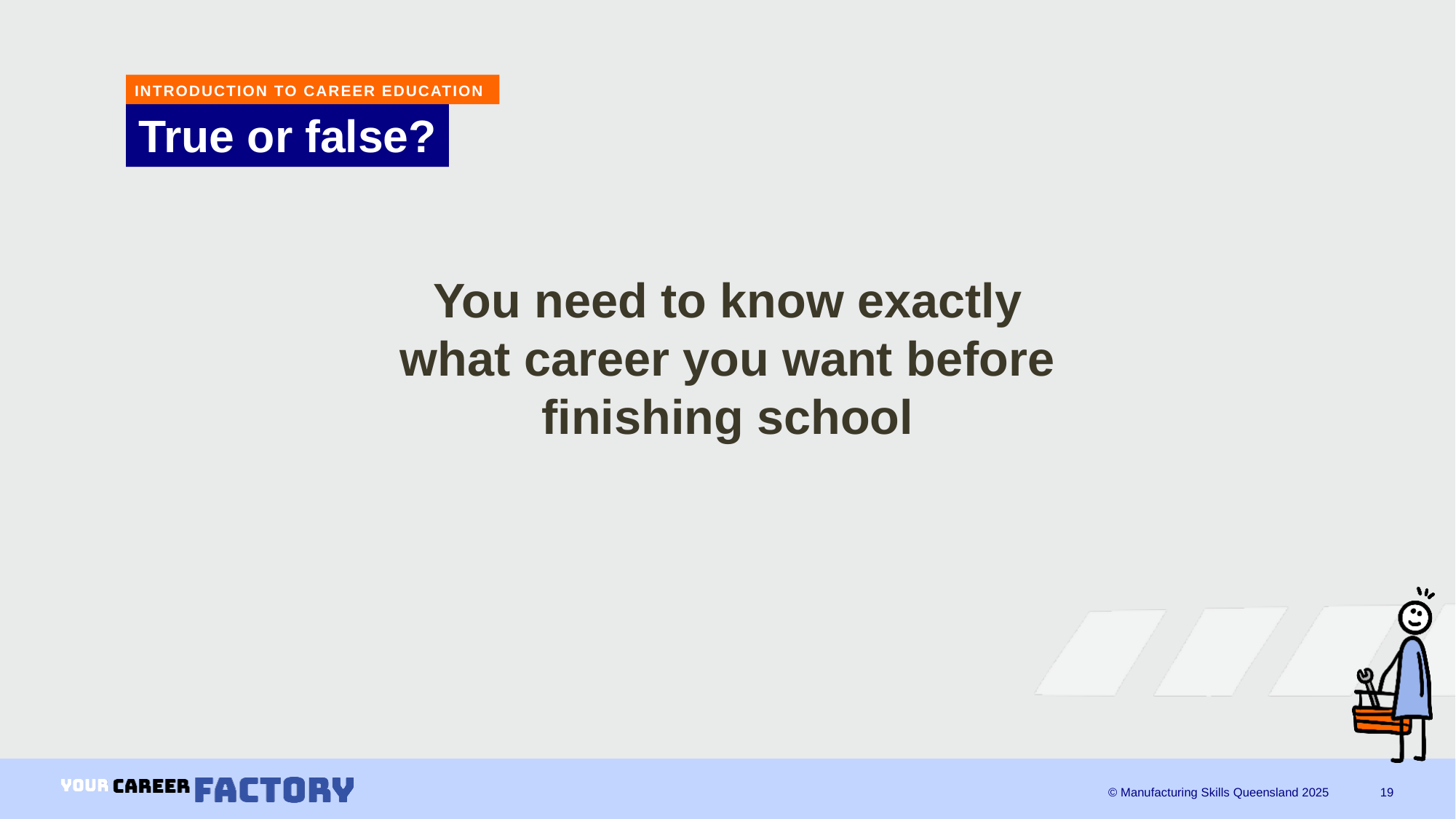

INTRODUCTION TO CAREER EDUCATION
# True or false?
You need to know exactly what career you want before finishing school